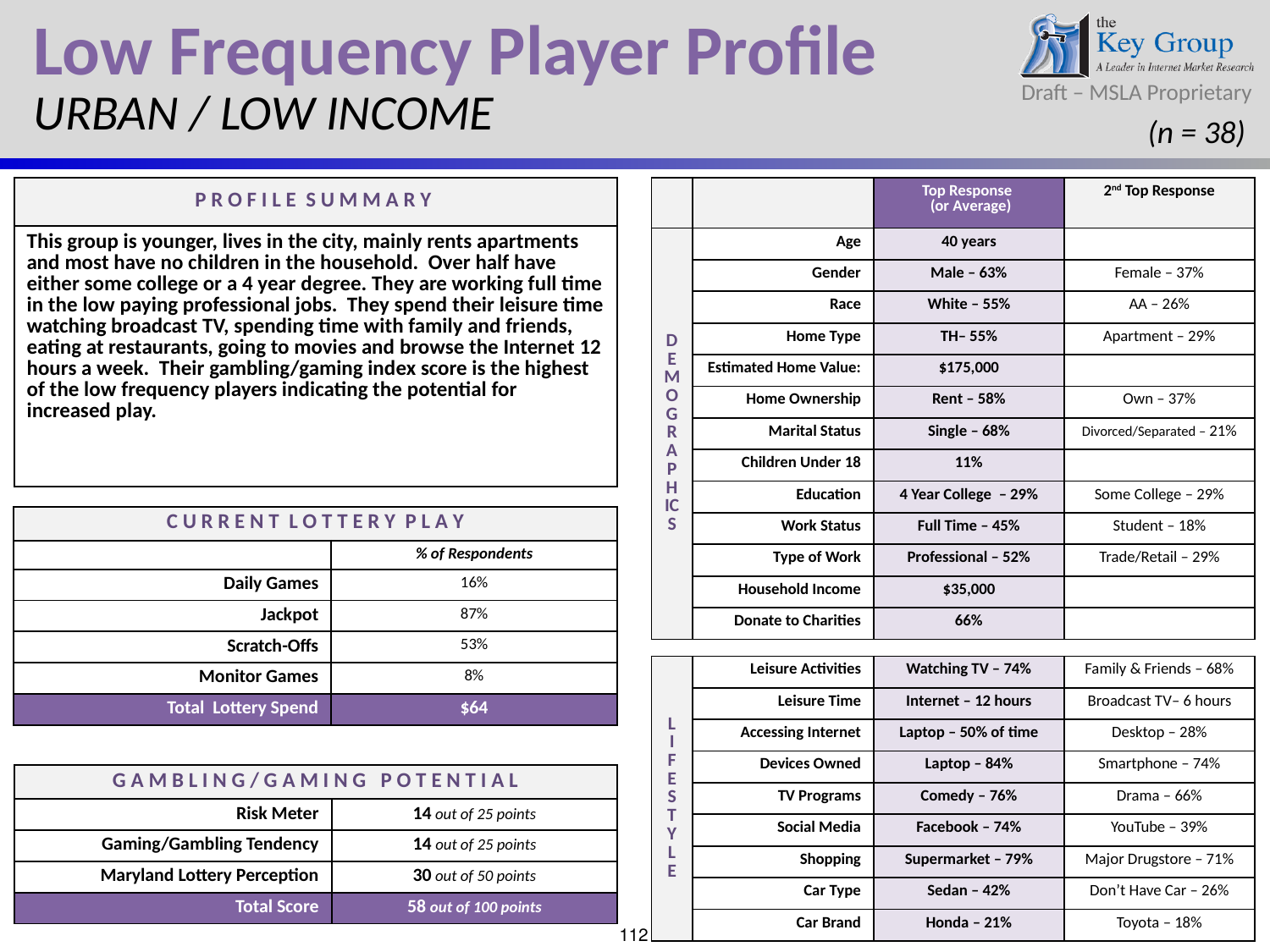

Low Frequency Player Profile
URBAN / LOW INCOME
(n = 38)
| P R O F I L E S U M M A R Y |
| --- |
| This group is younger, lives in the city, mainly rents apartments and most have no children in the household. Over half have either some college or a 4 year degree. They are working full time in the low paying professional jobs. They spend their leisure time watching broadcast TV, spending time with family and friends, eating at restaurants, going to movies and browse the Internet 12 hours a week. Their gambling/gaming index score is the highest of the low frequency players indicating the potential for increased play. |
|  |  | Top Response (or Average) | 2nd Top Response |
| --- | --- | --- | --- |
| DEMOGRAPHICS | Age | 40 years |  |
|  | Gender | Male – 63% | Female – 37% |
|  | Race | White – 55% | AA – 26% |
|  | Home Type | TH– 55% | Apartment – 29% |
|  | Estimated Home Value: | $175,000 |  |
|  | Home Ownership | Rent – 58% | Own – 37% |
|  | Marital Status | Single – 68% | Divorced/Separated – 21% |
|  | Children Under 18 | 11% |  |
|  | Education | 4 Year College – 29% | Some College – 29% |
|  | Work Status | Full Time – 45% | Student – 18% |
|  | Type of Work | Professional – 52% | Trade/Retail – 29% |
|  | Household Income | $35,000 |  |
|  | Donate to Charities | 66% |  |
|  |  |  |  |
| L I F E S TY L E | Leisure Activities | Watching TV – 74% | Family & Friends – 68% |
|  | Leisure Time | Internet – 12 hours | Broadcast TV– 6 hours |
|  | Accessing Internet | Laptop – 50% of time | Desktop – 28% |
|  | Devices Owned | Laptop – 84% | Smartphone – 74% |
|  | TV Programs | Comedy – 76% | Drama – 66% |
|  | Social Media | Facebook – 74% | YouTube – 39% |
|  | Shopping | Supermarket – 79% | Major Drugstore – 71% |
|  | Car Type | Sedan – 42% | Don’t Have Car – 26% |
|  | Car Brand | Honda – 21% | Toyota – 18% |
| C U R R E N T L O T T E R Y P L A Y |  |
| --- | --- |
|  | % of Respondents |
| Daily Games | 16% |
| Jackpot | 87% |
| Scratch-Offs | 53% |
| Monitor Games | 8% |
| Total Lottery Spend | $64 |
| G A M B L I N G / G A M I N G P O T E N T I A L |  |
| --- | --- |
| Risk Meter | 14 out of 25 points |
| Gaming/Gambling Tendency | 14 out of 25 points |
| Maryland Lottery Perception | 30 out of 50 points |
| Total Score | 58 out of 100 points |